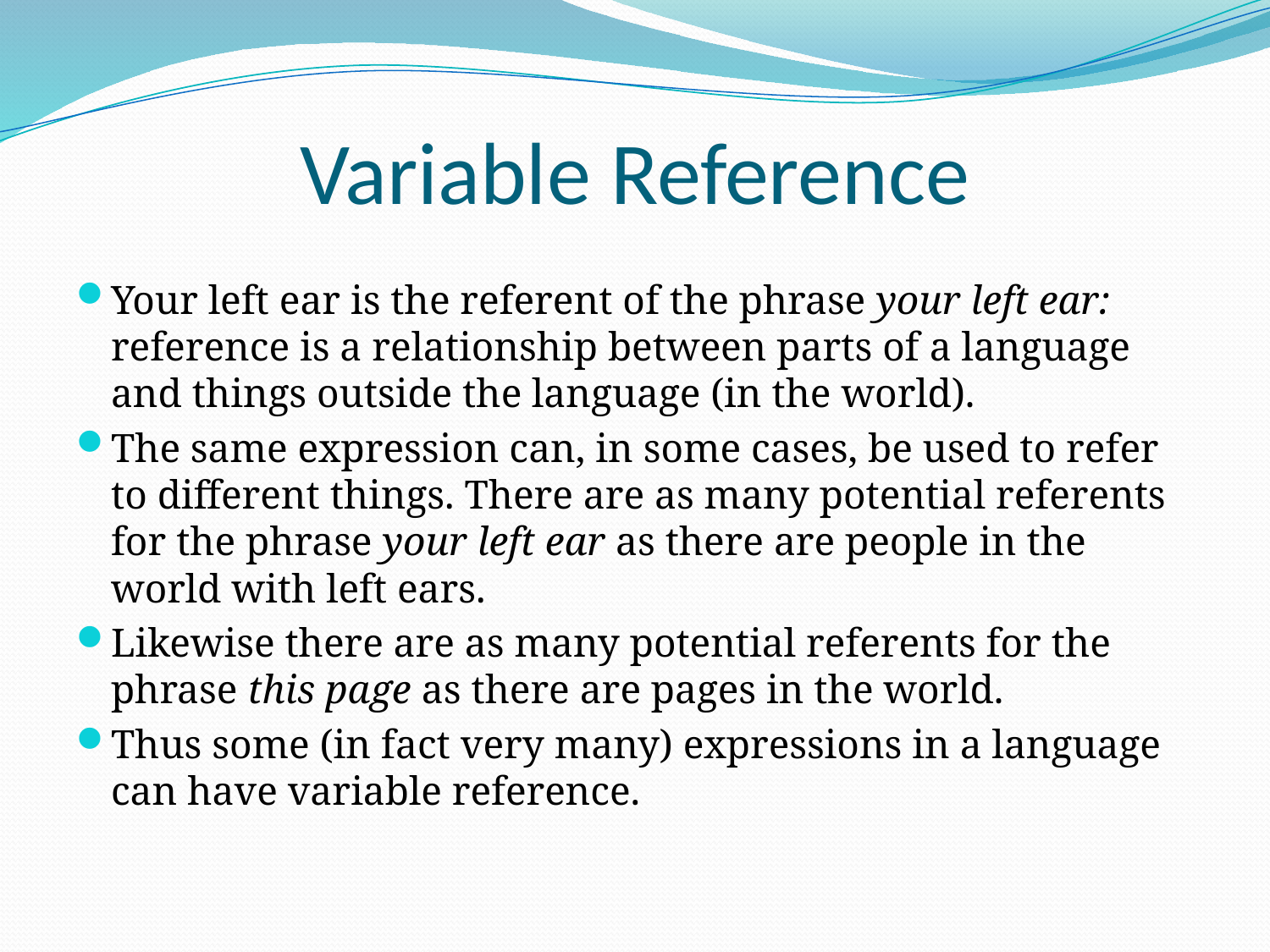

# Variable Reference
Your left ear is the referent of the phrase your left ear: reference is a relationship between parts of a language and things outside the language (in the world).
The same expression can, in some cases, be used to refer to different things. There are as many potential referents for the phrase your left ear as there are people in the world with left ears.
Likewise there are as many potential referents for the phrase this page as there are pages in the world.
Thus some (in fact very many) expressions in a language can have variable reference.